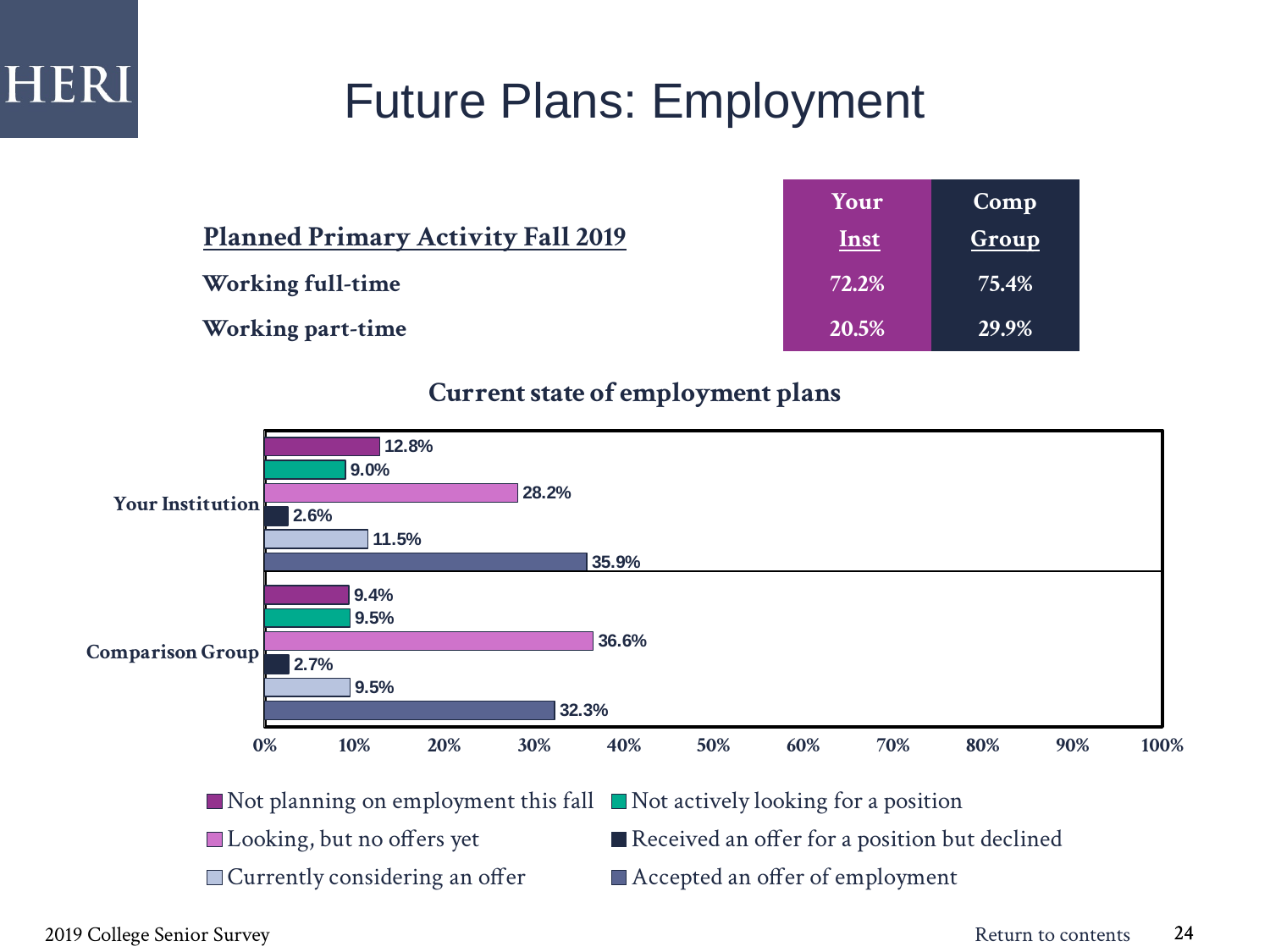

Future Plans: Employment
| Planned Primary Activity Fall 2019 | Your Inst | Comp Group |
| --- | --- | --- |
| Working full-time | 72.2% | 75.4% |
| Working part-time | 20.5% | 29.9% |

### Chart: Current state of employment plans

| Category | Accepted an offer of employment | Currently considering an offer | Received an offer for a position but declined | Looking, but no offers yet | Not actively looking for a position | Not planning on employment this fall |
|---|---|---|---|---|---|---|
| Comparison Group | 0.323 | 0.095 | 0.027 | 0.366 | 0.095 | 0.094 |
| Your Institution | 0.359 | 0.115 | 0.026 | 0.282 | 0.09 | 0.128 |
2019 College Senior Survey
24
24